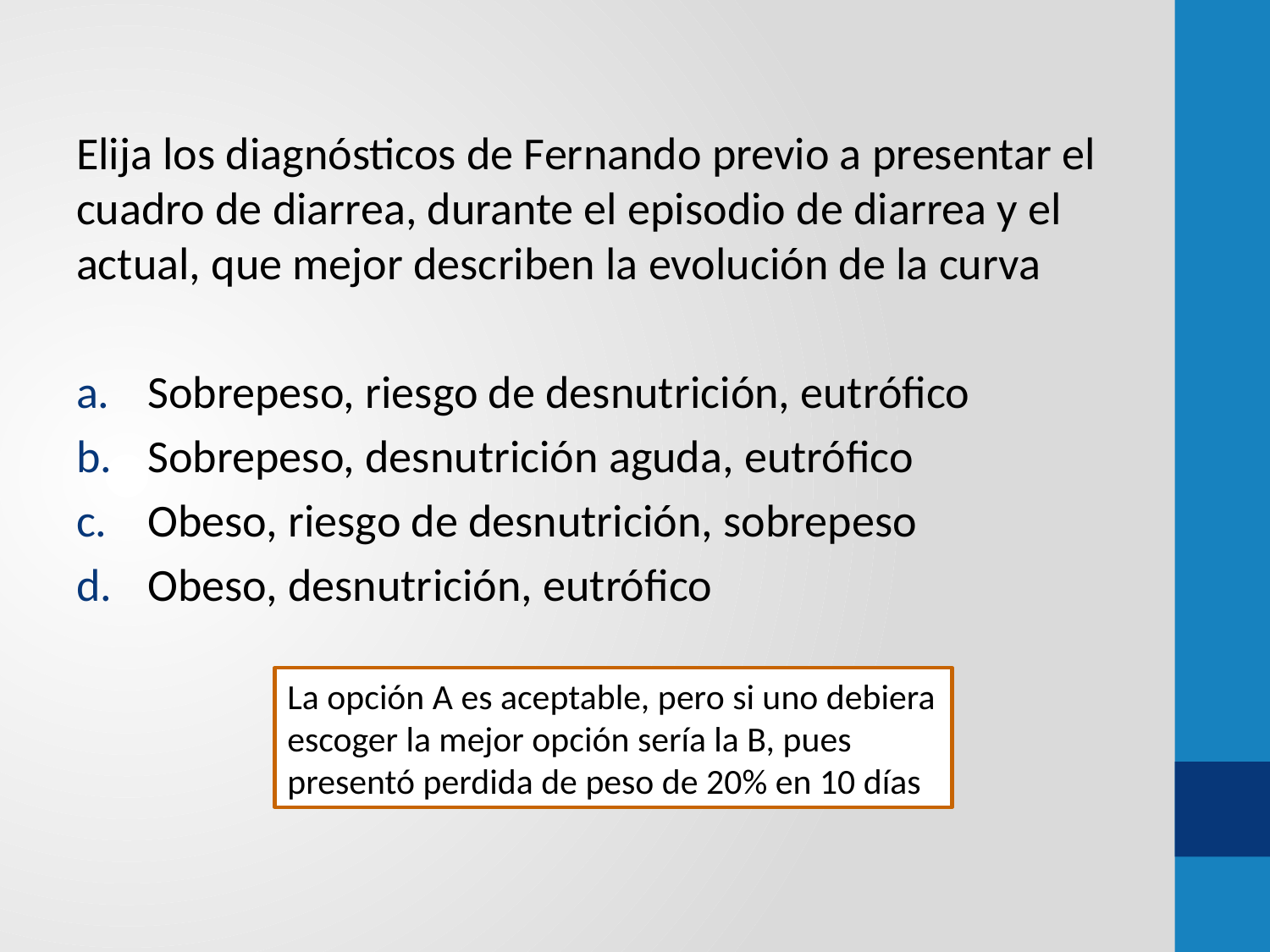

Elija los diagnósticos de Fernando previo a presentar el cuadro de diarrea, durante el episodio de diarrea y el actual, que mejor describen la evolución de la curva

Sobrepeso, riesgo de desnutrición, eutrófico
Sobrepeso, desnutrición aguda, eutrófico
Obeso, riesgo de desnutrición, sobrepeso
Obeso, desnutrición, eutrófico

La opción A es aceptable, pero si uno debiera escoger la mejor opción sería la B, pues presentó perdida de peso de 20% en 10 días